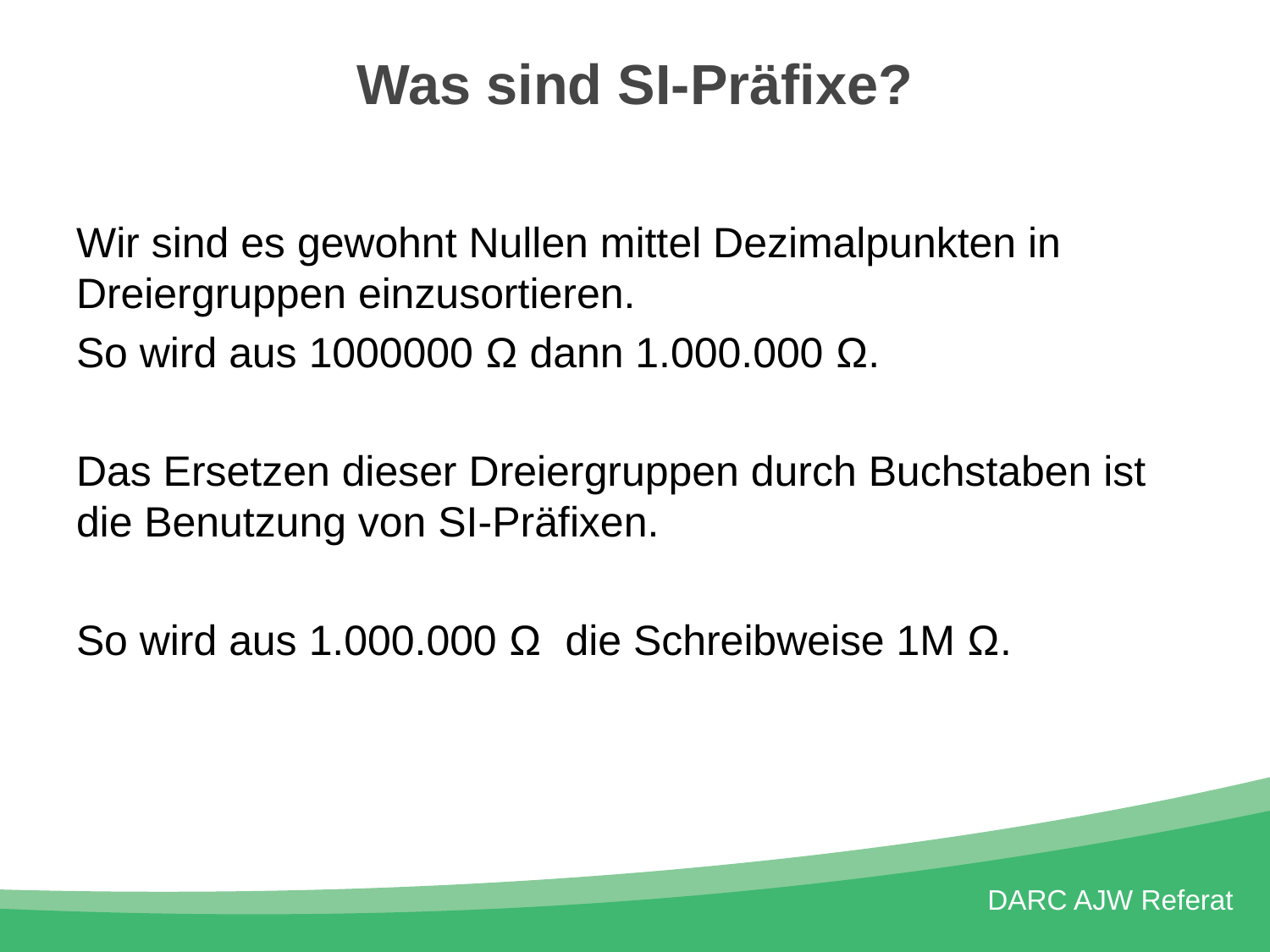

# Was sind SI-Präfixe?

Wir sind es gewohnt Nullen mittel Dezimalpunkten in Dreiergruppen einzusortieren.
So wird aus 1000000 Ω dann 1.000.000 Ω.

Das Ersetzen dieser Dreiergruppen durch Buchstaben ist die Benutzung von SI-Präfixen.

So wird aus 1.000.000 Ω  die Schreibweise 1M Ω.